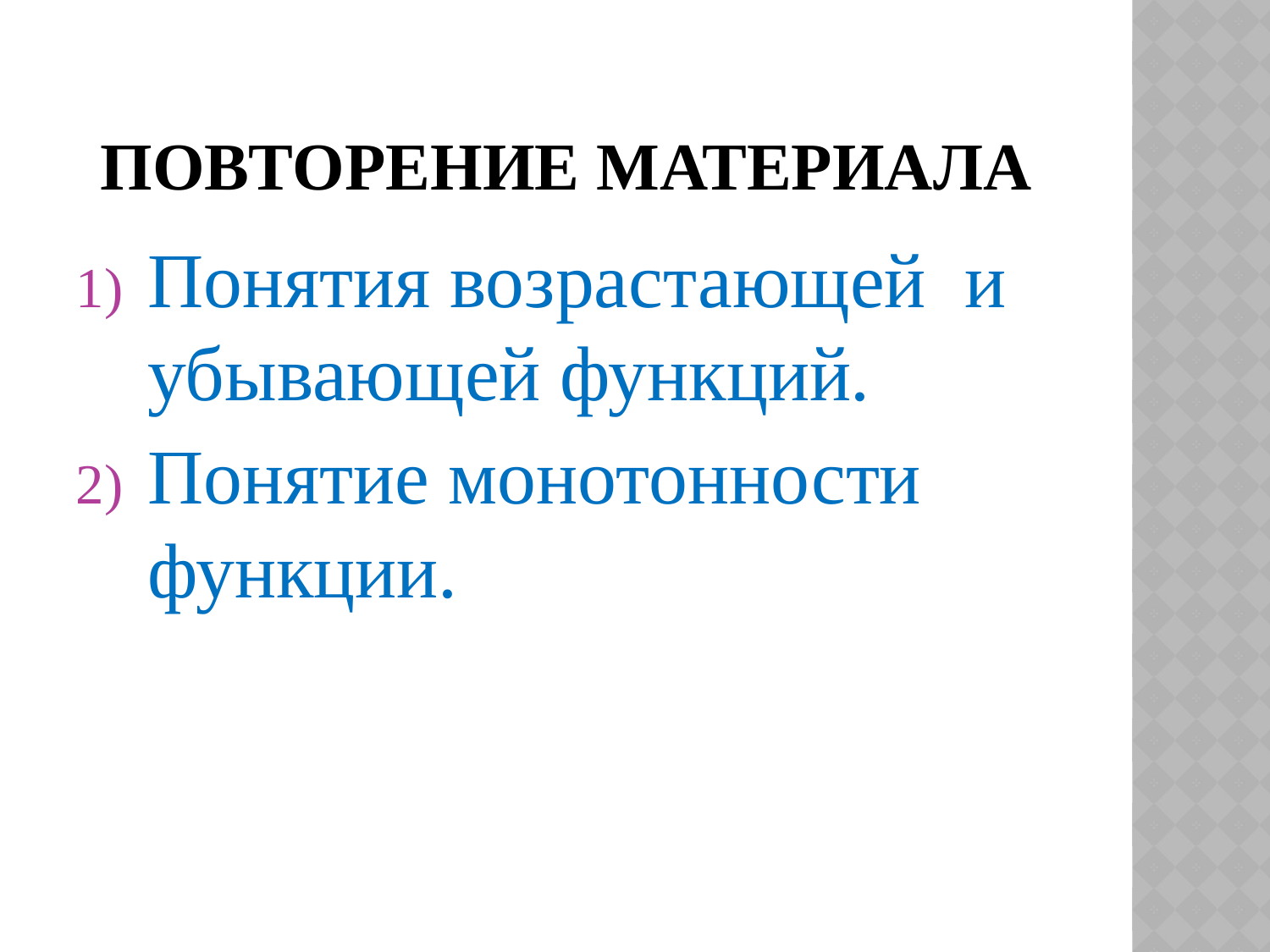

# Повторение материала
Понятия возрастающей  и убывающей функций.
Понятие монотонности функции.